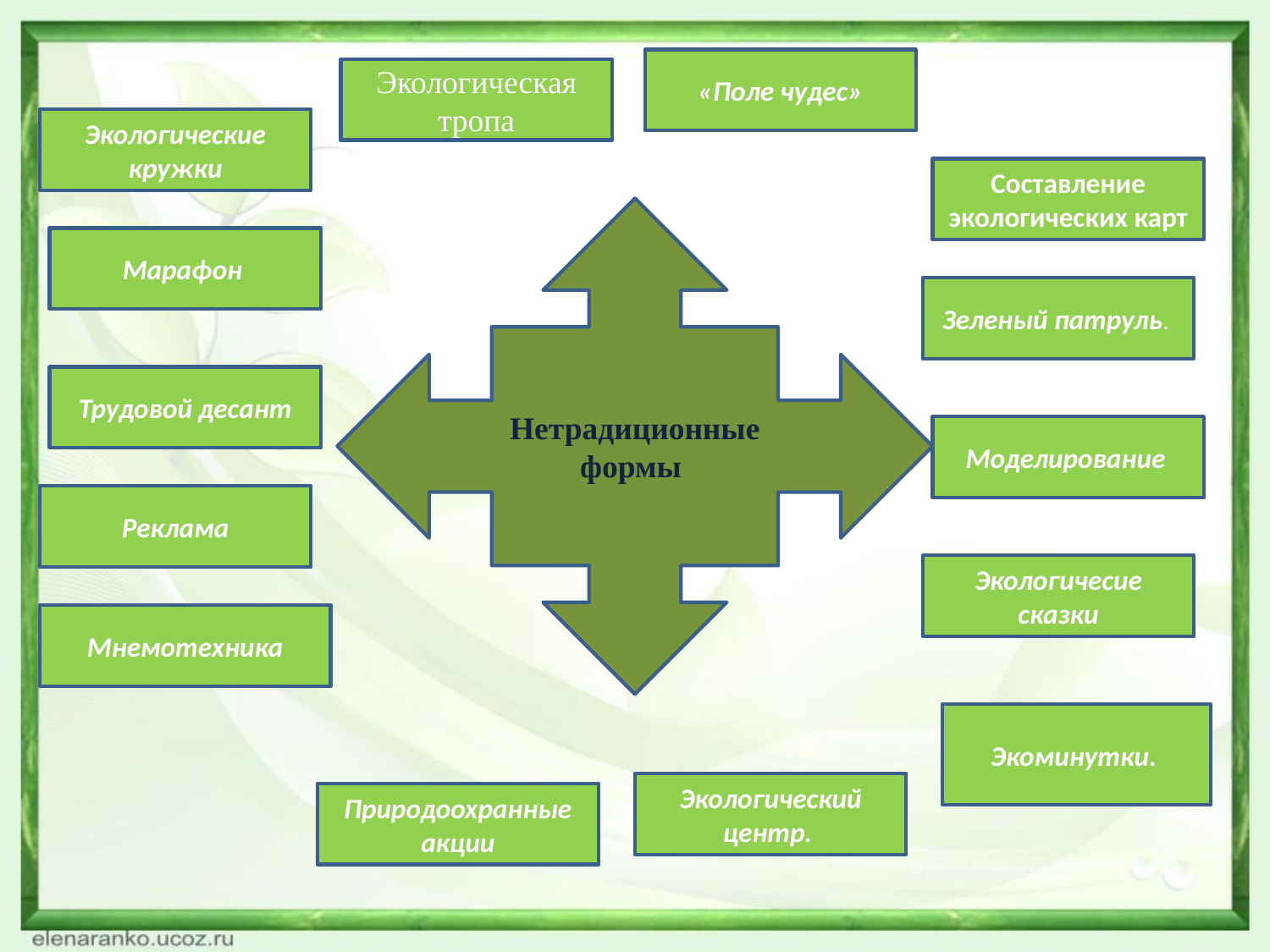

«Поле чудес»
Экологическая тропа
Экологические кружки
Составление экологических карт
Нетрадиционные формы
Марафон
Зеленый патруль.
Трудовой десант
Моделирование
Реклама
Экологичесие сказки
Мнемотехника
Экоминутки.
Экологический центр.
Природоохранные акции